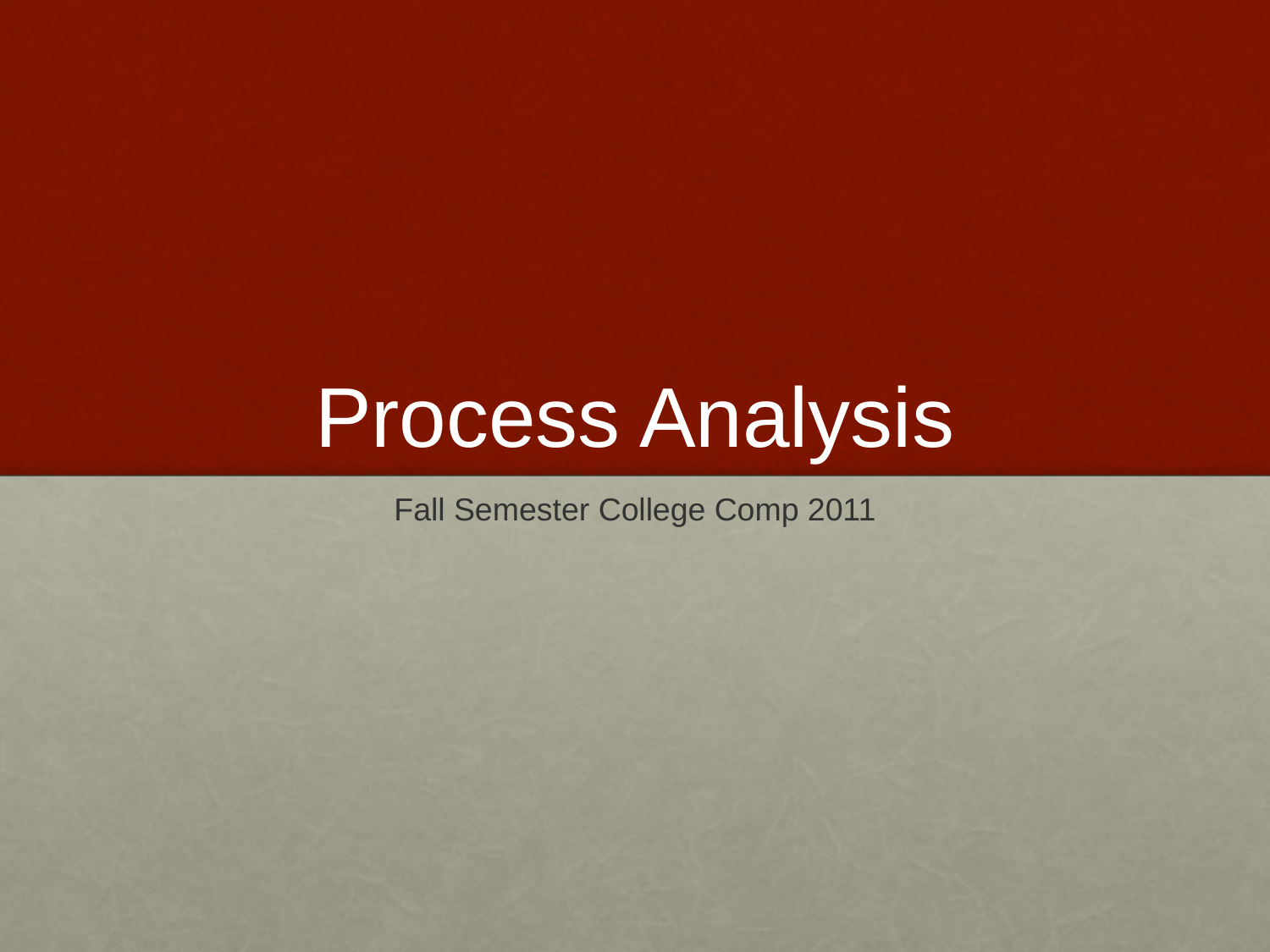

# Process Analysis
Fall Semester College Comp 2011